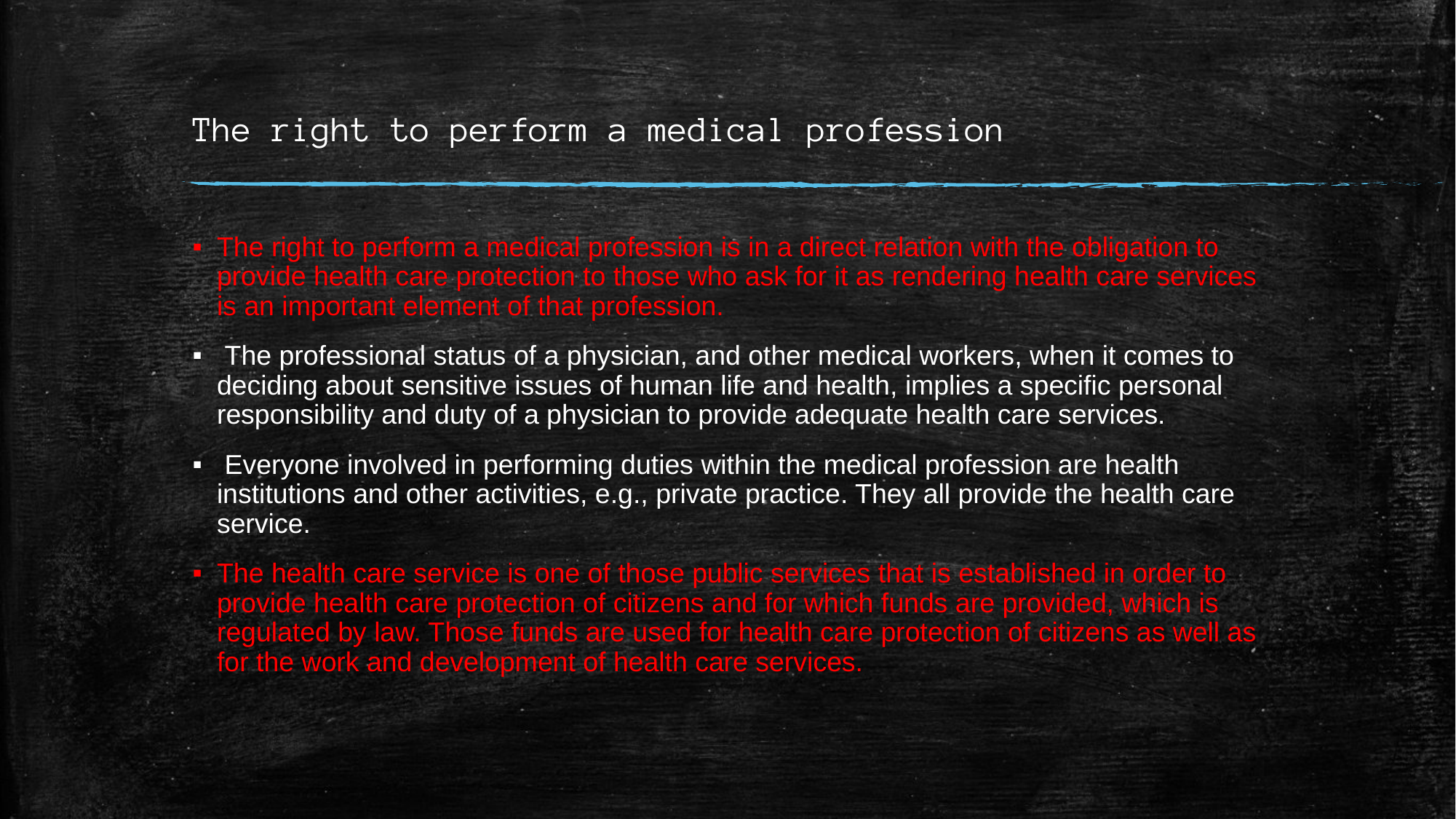

# The right to perform a medical profession
The right to perform a medical profession is in a direct relation with the obligation to provide health care protection to those who ask for it as rendering health care services is an important element of that profession.
 The professional status of a physician, and other medical workers, when it comes to deciding about sensitive issues of human life and health, implies a speciﬁc personal responsibility and duty of a physician to provide adequate health care services.
 Everyone involved in performing duties within the medical profession are health institutions and other activities, e.g., private practice. They all provide the health care service.
The health care service is one of those public services that is established in order to provide health care protection of citizens and for which funds are provided, which is regulated by law. Those funds are used for health care protection of citizens as well as for the work and development of health care services.